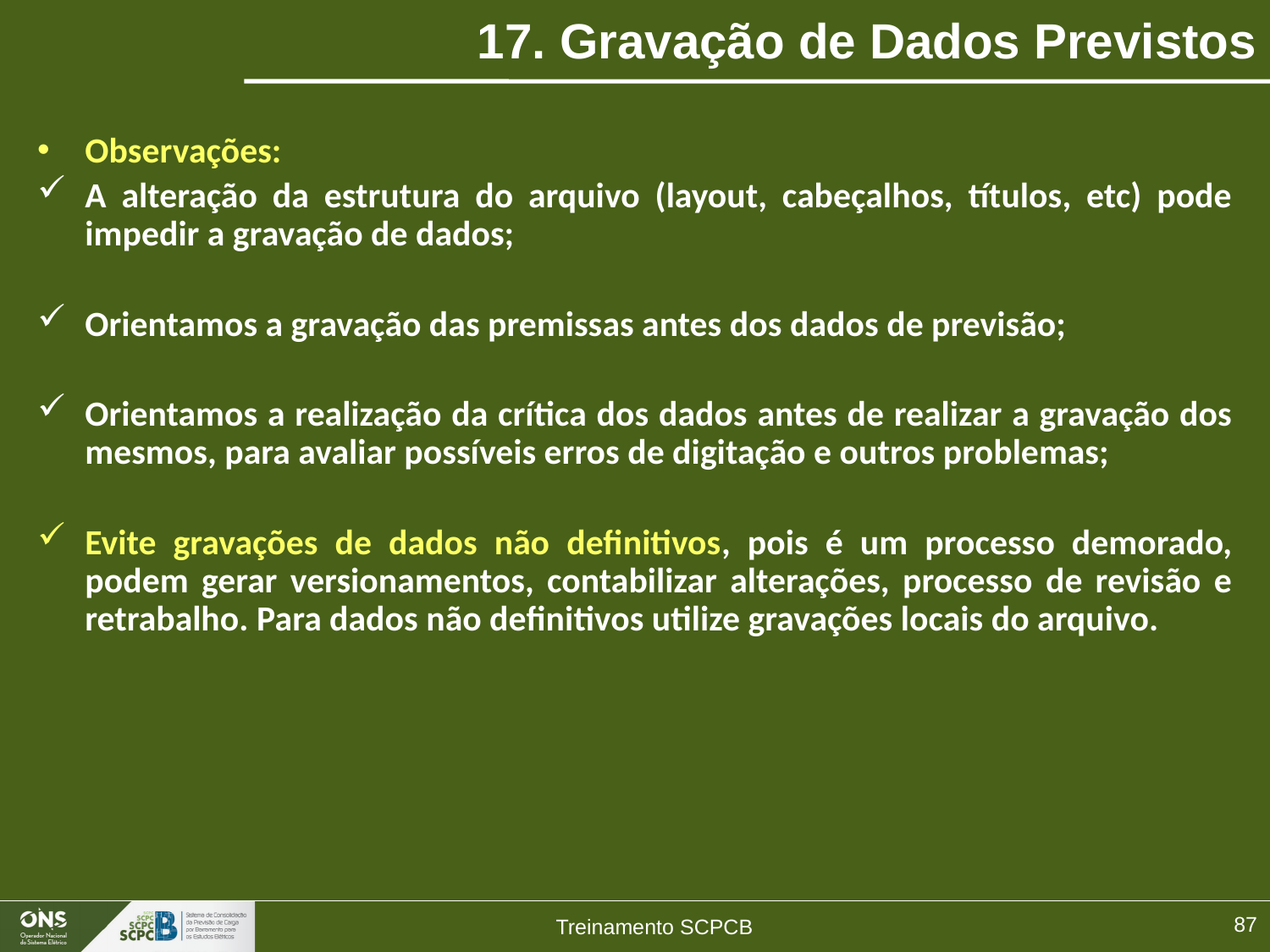

# 17. Gravação de Dados Previstos
Observações:
A alteração da estrutura do arquivo (layout, cabeçalhos, títulos, etc) pode impedir a gravação de dados;

Orientamos a gravação das premissas antes dos dados de previsão;

Orientamos a realização da crítica dos dados antes de realizar a gravação dos mesmos, para avaliar possíveis erros de digitação e outros problemas;

Evite gravações de dados não definitivos, pois é um processo demorado, podem gerar versionamentos, contabilizar alterações, processo de revisão e retrabalho. Para dados não definitivos utilize gravações locais do arquivo.